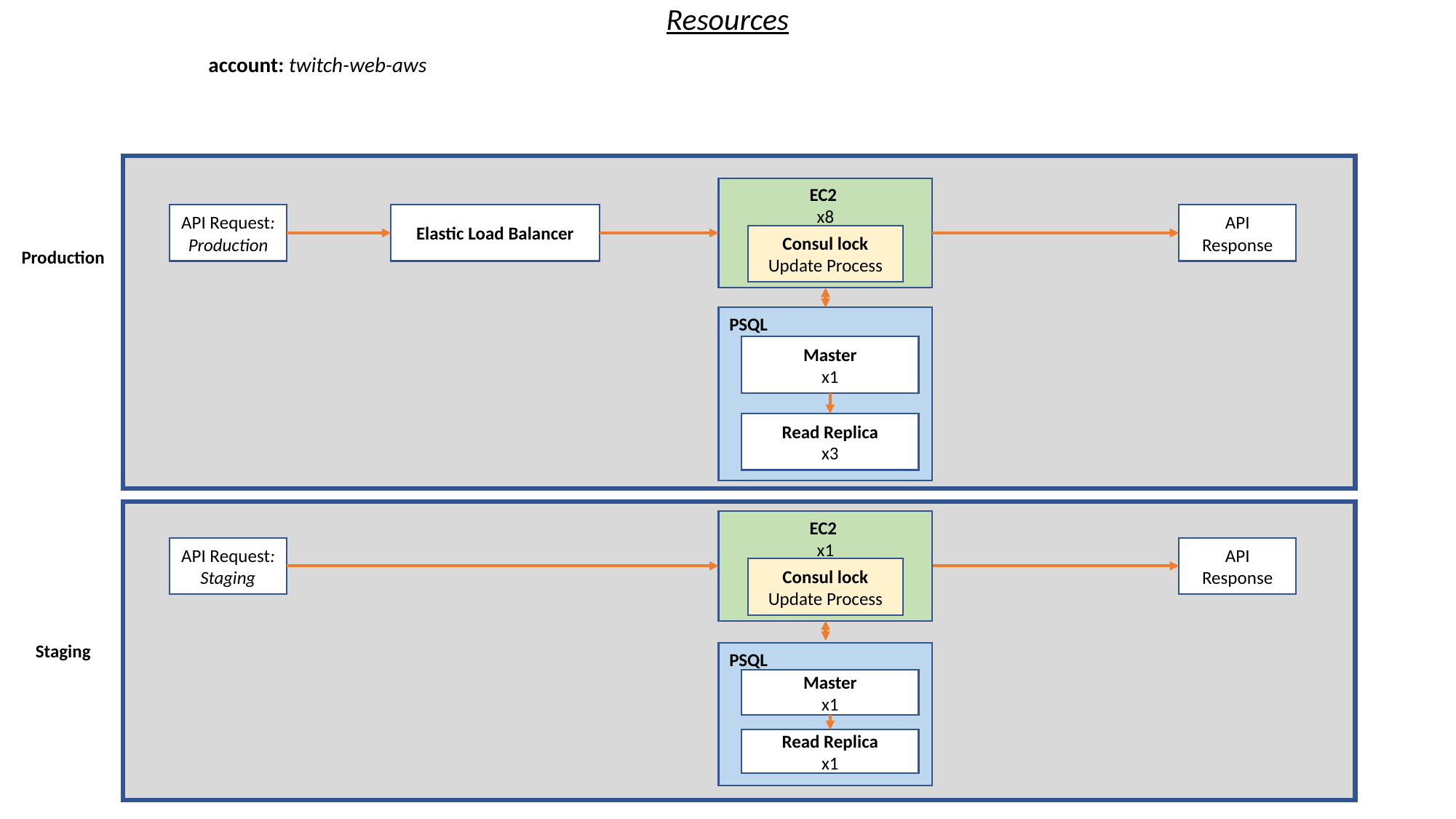

# Resources
account: twitch-web-aws

EC2
x8
API Request:
Production
Elastic Load Balancer
API Response
Consul lock
Update Process
Production
PSQL
Master
x1
Read Replica
x3

EC2
x1
API Request:
Staging
API Response
Consul lock
Update Process
Staging
PSQL
Master
x1
Read Replica
x1